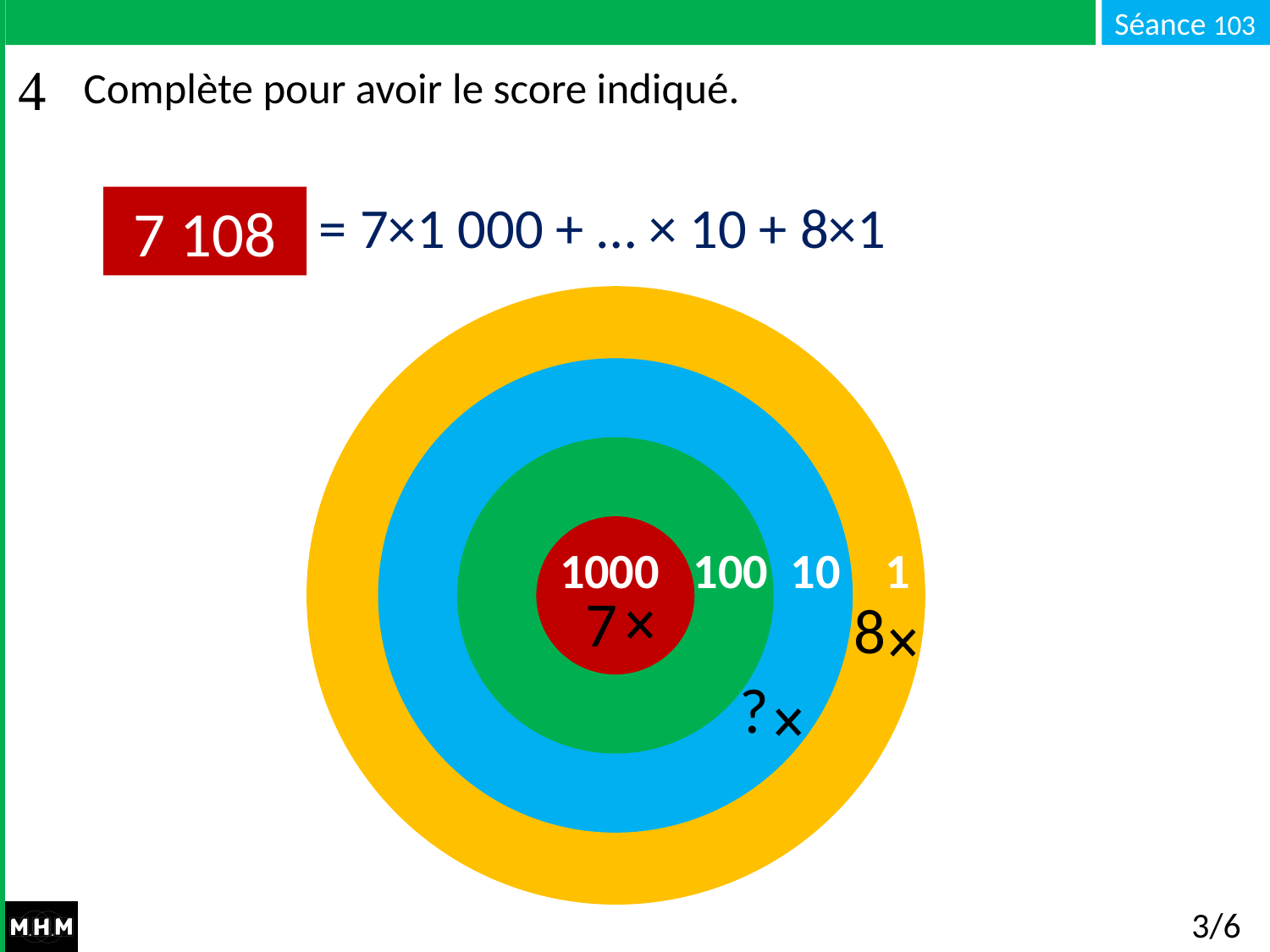

# Complète pour avoir le score indiqué.
= 7×1 000 + … × 10 + 8×1
7 108

 1000   100  10    1
7

8

?

3/6